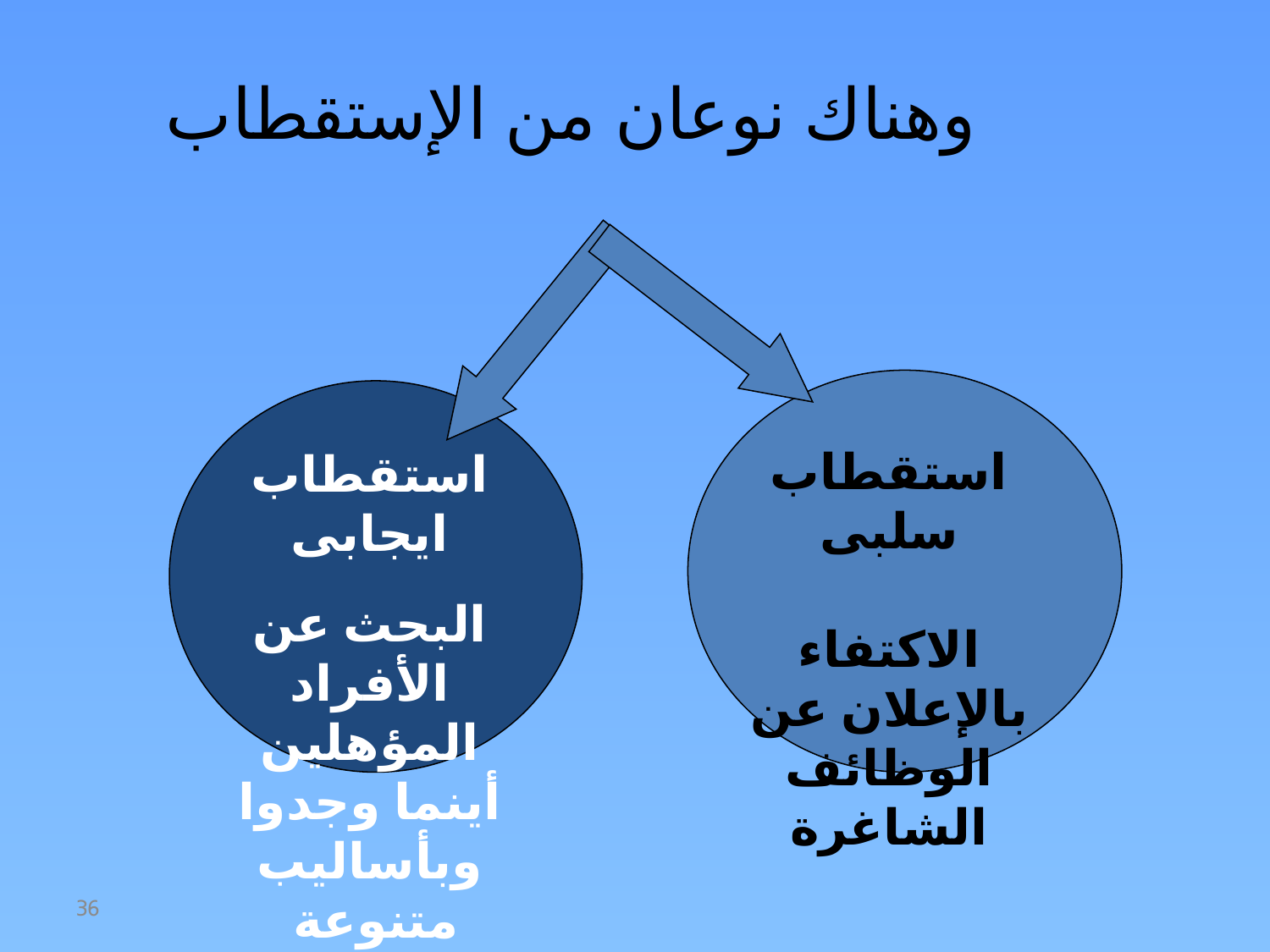

وهناك نوعان من الإستقطاب

استقطاب سلبى

الاكتفاء بالإعلان عن الوظائف الشاغرة
استقطاب ايجابى

البحث عن الأفراد المؤهلين أينما وجدوا وبأساليب متنوعة
36